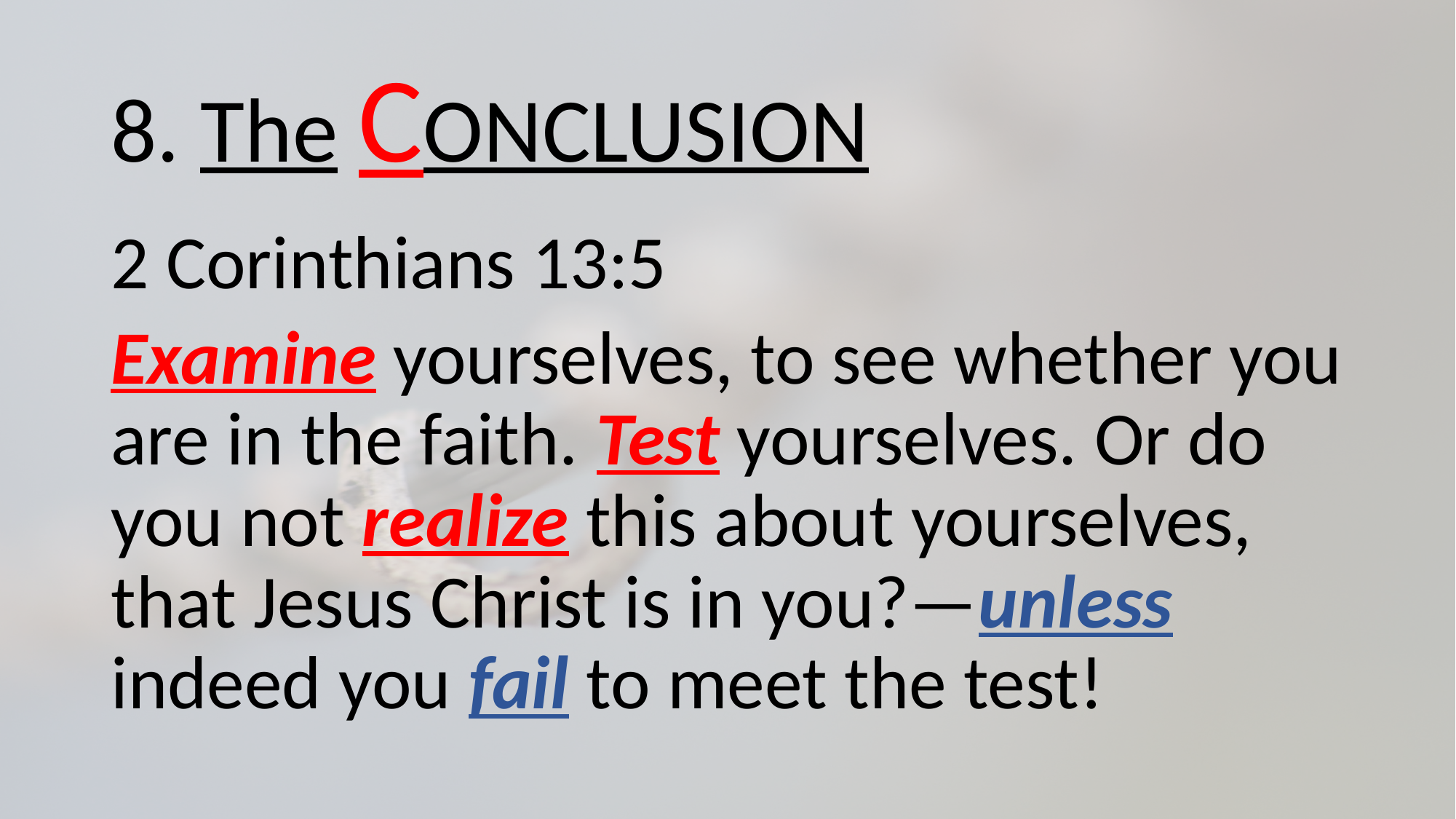

# 8. The CONCLUSION
2 Corinthians 13:5
Examine yourselves, to see whether you are in the faith. Test yourselves. Or do you not realize this about yourselves, that Jesus Christ is in you?—unless indeed you fail to meet the test!